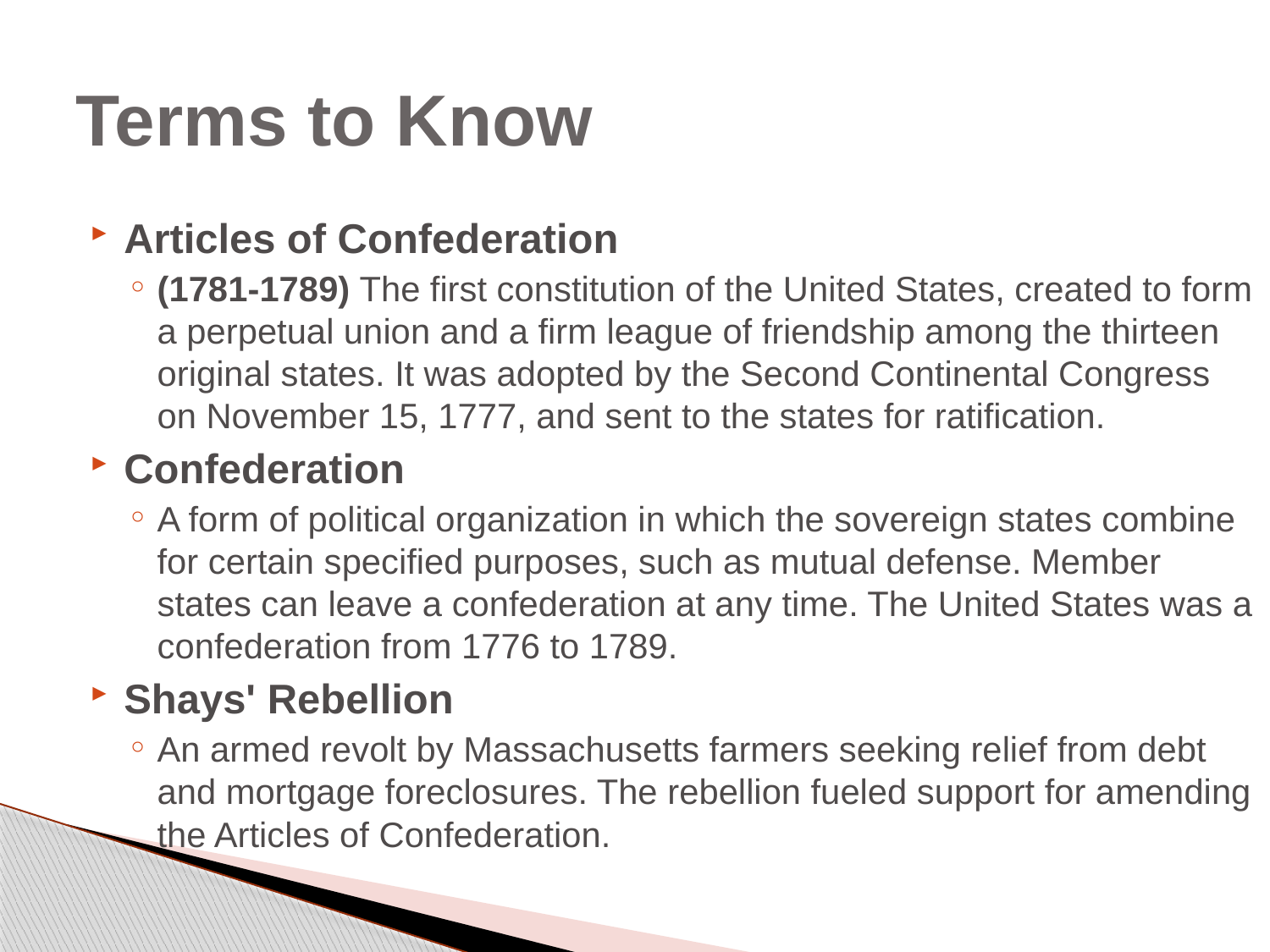

# Terms to Know
Articles of Confederation
(1781-1789) The first constitution of the United States, created to form a perpetual union and a firm league of friendship among the thirteen original states. It was adopted by the Second Continental Congress on November 15, 1777, and sent to the states for ratification.
Confederation
A form of political organization in which the sovereign states combine for certain specified purposes, such as mutual defense. Member states can leave a confederation at any time. The United States was a confederation from 1776 to 1789.
Shays' Rebellion
An armed revolt by Massachusetts farmers seeking relief from debt and mortgage foreclosures. The rebellion fueled support for amending the Articles of Confederation.